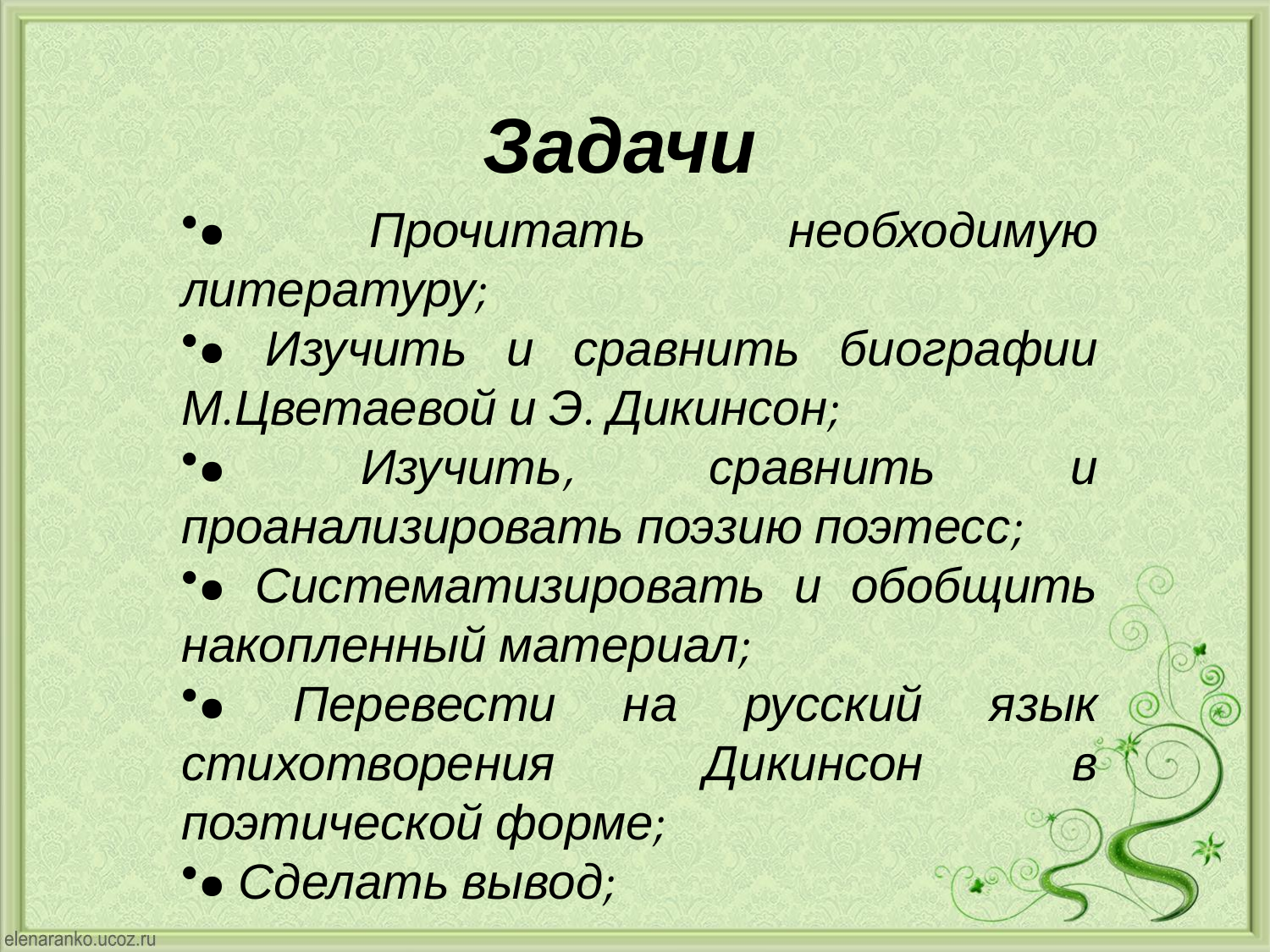

Задачи
• Прочитать необходимую литературу;
• Изучить и сравнить биографии М.Цветаевой и Э. Дикинсон;
• Изучить, сравнить и проанализировать поэзию поэтесс;
• Систематизировать и обобщить накопленный материал;
• Перевести на русский язык стихотворения Дикинсон в поэтической форме;
• Сделать вывод;